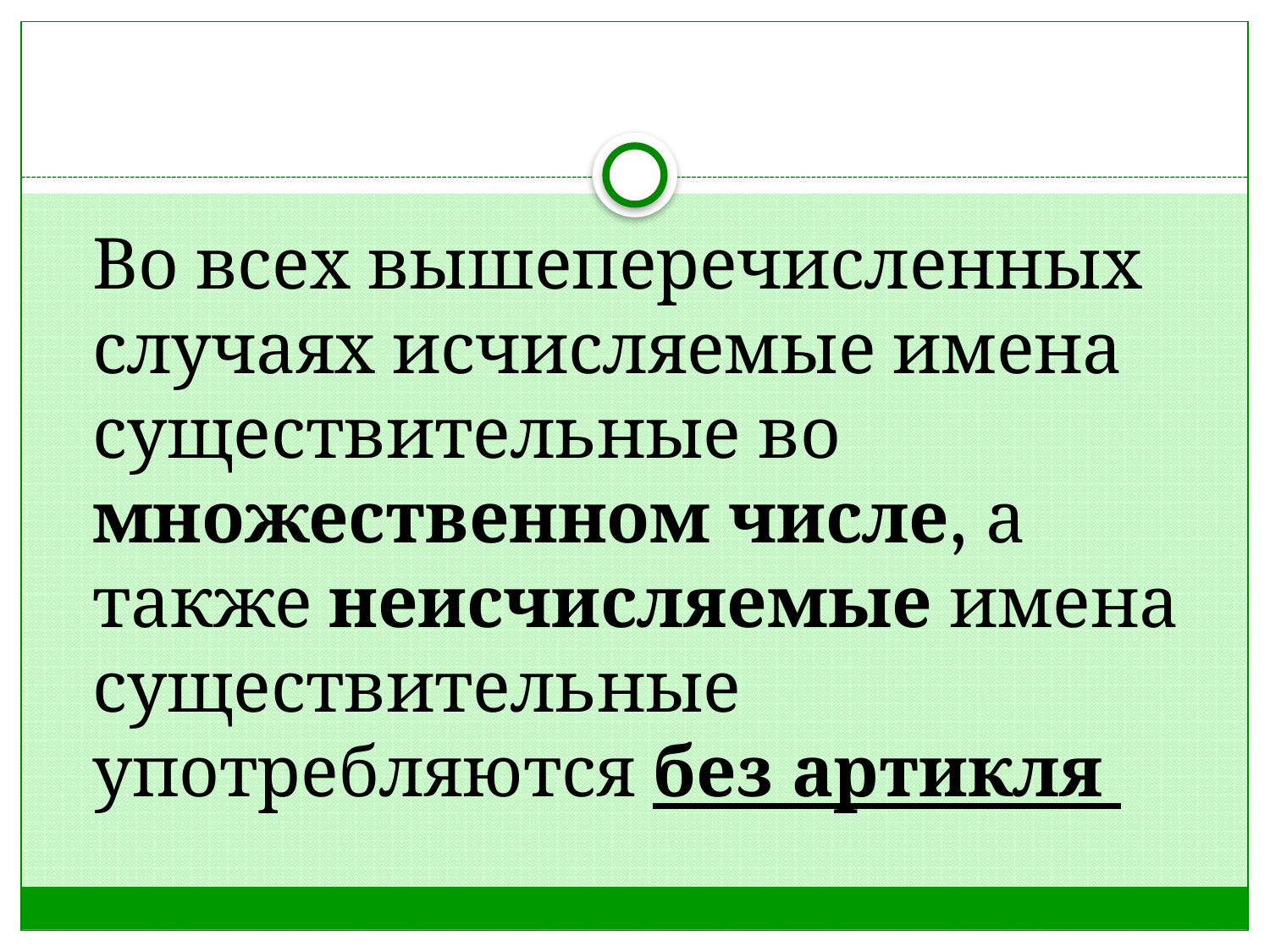

#
	Во всех вышеперечисленных случаях исчисляемые имена существительные во множественном числе, а также неисчисляемые имена существительные употребляются без артикля